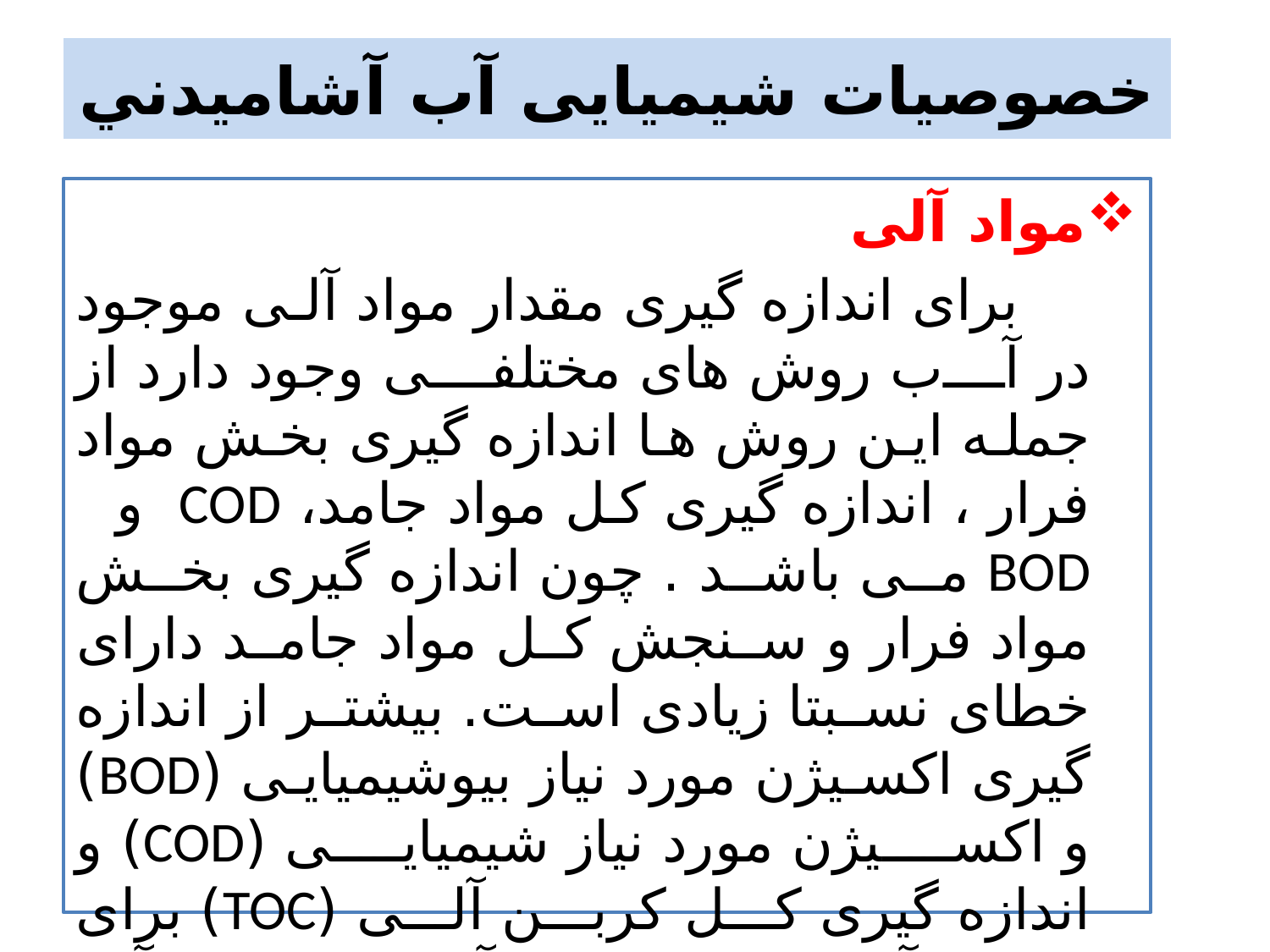

# خصوصيات شیمیایی آب آشاميدني
مواد آلی
    برای اندازه گیری مقدار مواد آلی موجود در آب روش های مختلفی وجود دارد از جمله این روش ها اندازه گیری بخش مواد فرار ، اندازه گیری کل مواد جامد، COD  و  BOD می باشد . چون اندازه گیری بخش مواد فرار و سنجش کل مواد جامد دارای خطای نسبتا زیادی است. بیشتر از اندازه گیری اکسیژن مورد نیاز بیوشیمیایی (BOD) و اکسیژن مورد نیاز شیمیایی (COD) و اندازه گیری کل کربن آلی (TOC) برای بدست آوردن مقدار مواد آلی موجود در آب استفاده می شود.